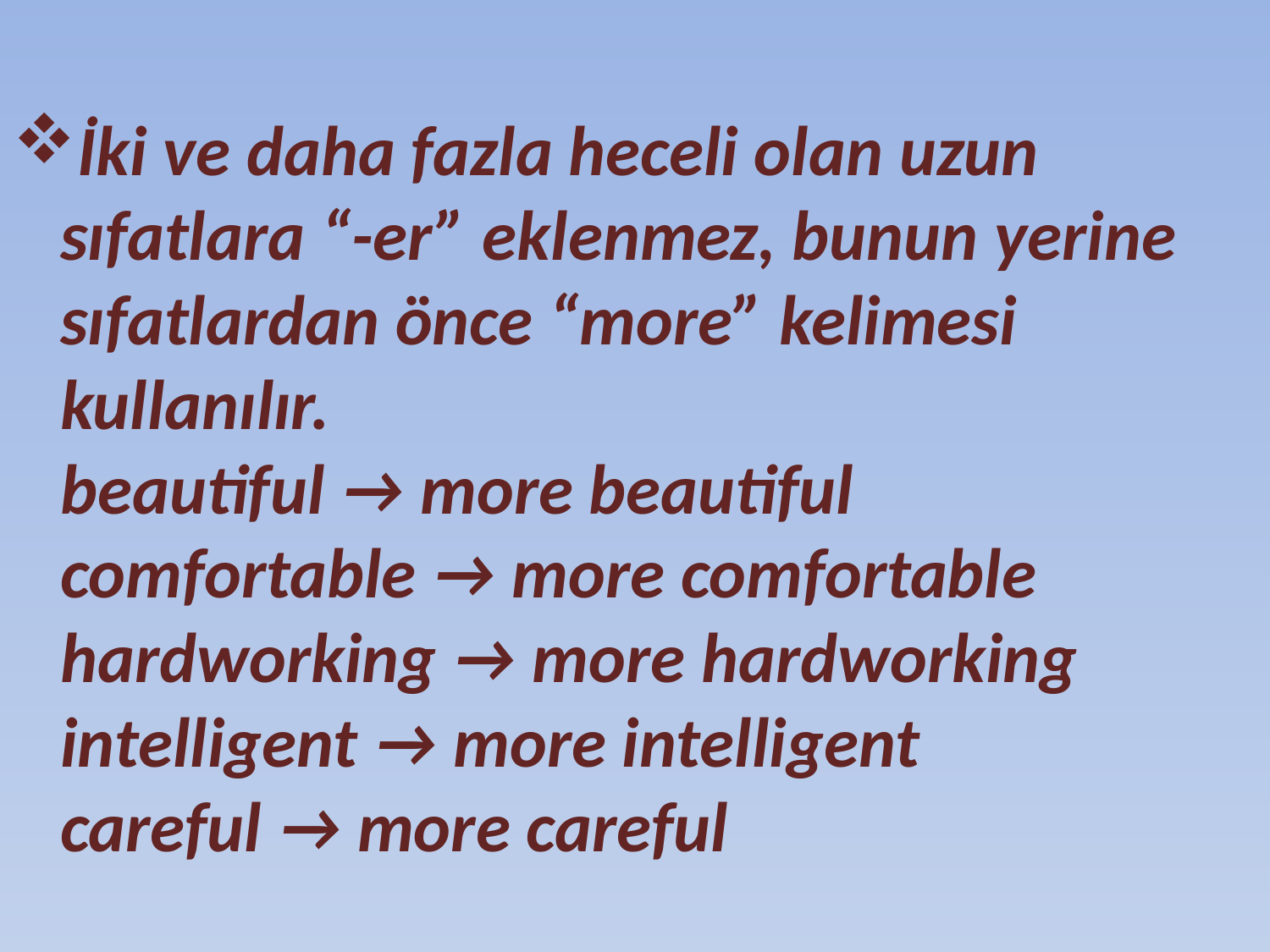

İki ve daha fazla heceli olan uzun sıfatlara “-er” eklenmez, bunun yerine sıfatlardan önce “more” kelimesi kullanılır.
beautiful → more beautiful
comfortable → more comfortable
hardworking → more hardworking
intelligent → more intelligent
careful → more careful